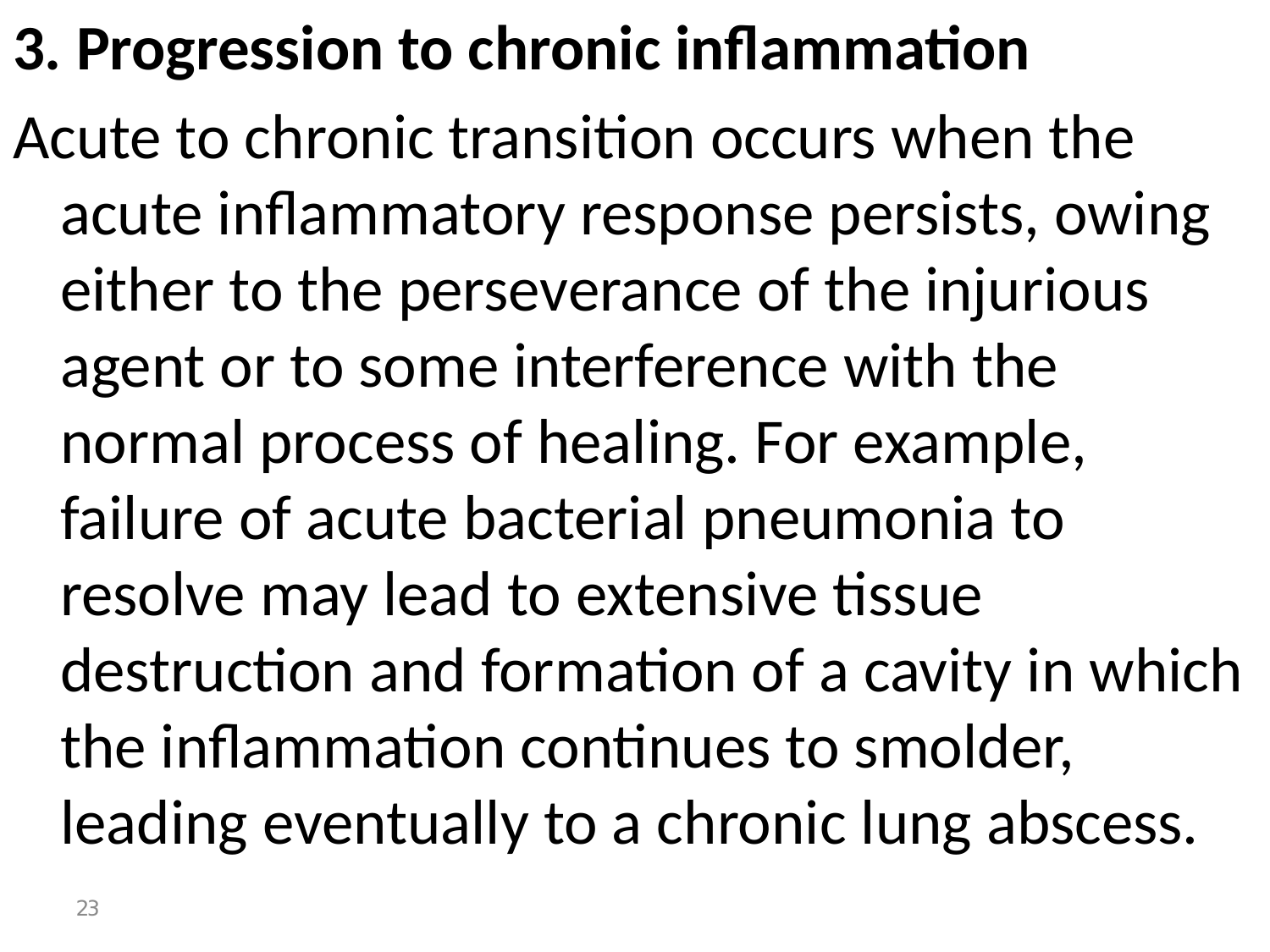

3. Progression to chronic inflammation
Acute to chronic transition occurs when the acute inflammatory response persists, owing either to the perseverance of the injurious agent or to some interference with the normal process of healing. For example, failure of acute bacterial pneumonia to resolve may lead to extensive tissue destruction and formation of a cavity in which the inflammation continues to smolder, leading eventually to a chronic lung abscess.

23